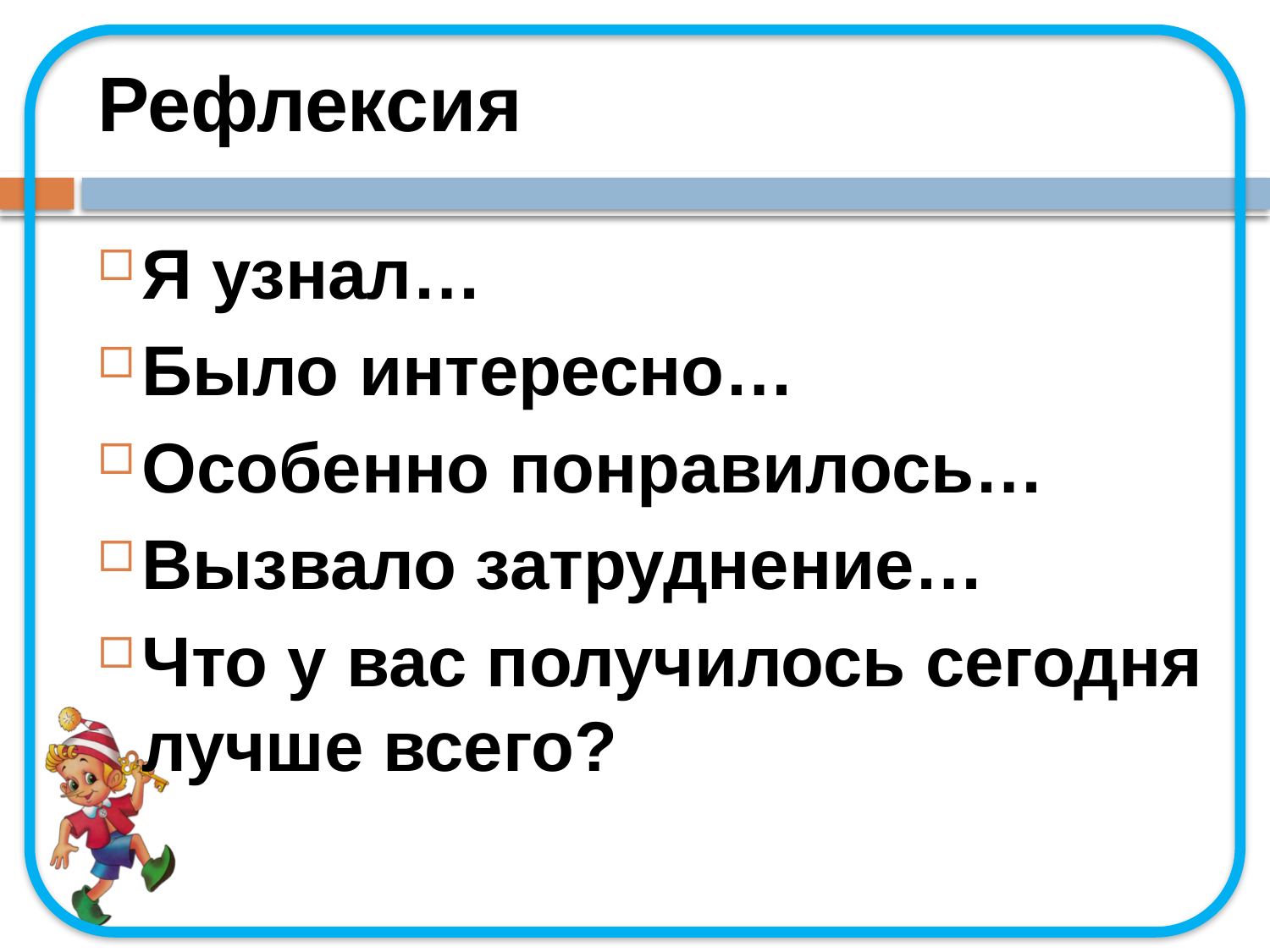

# Рефлексия
Я узнал…
Было интересно…
Особенно понравилось…
Вызвало затруднение…
Что у вас получилось сегодня лучше всего?